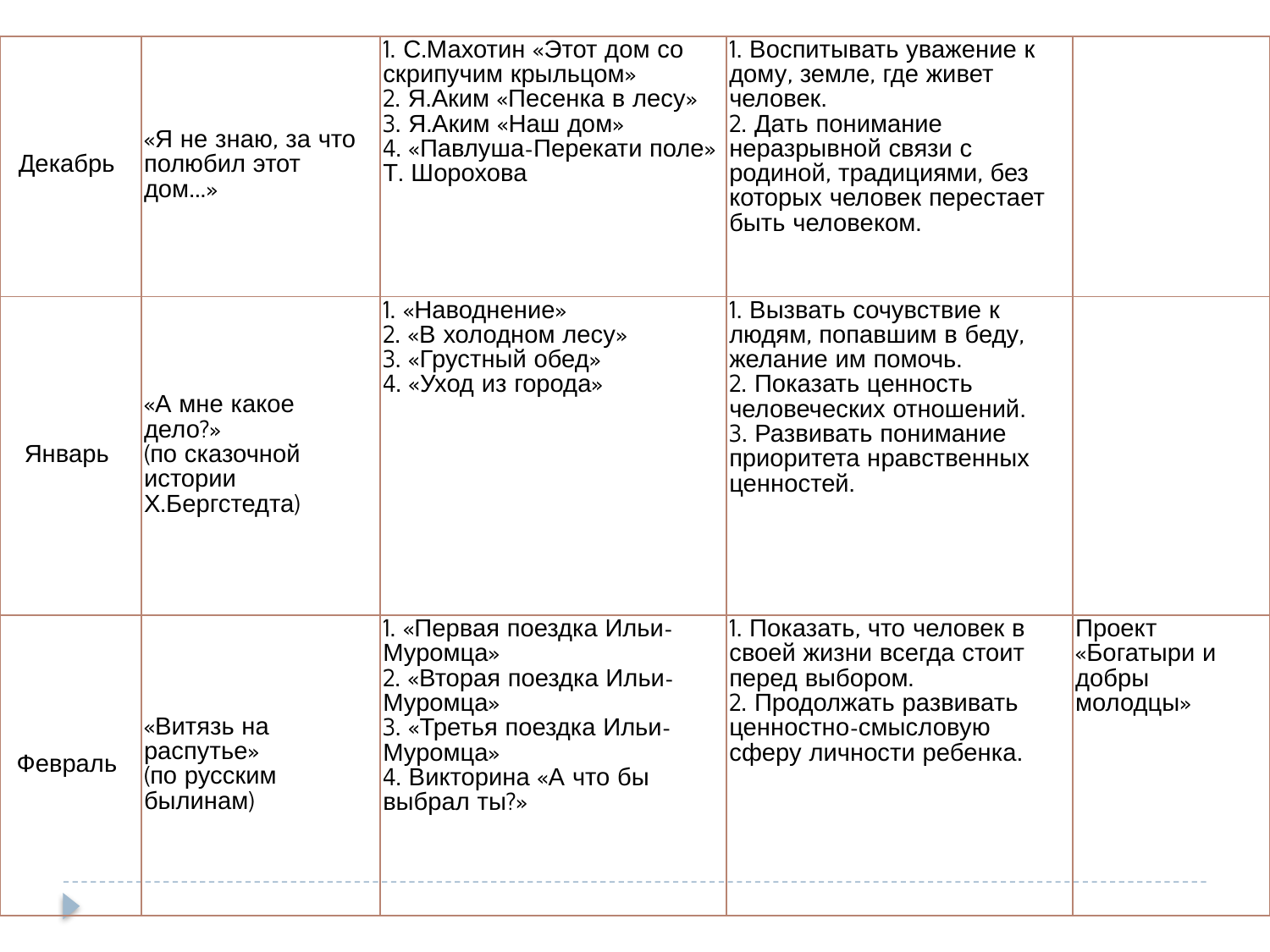

| Декабрь | «Я не знаю, за что полюбил этот дом...» | 1. С.Махотин «Этот дом со скрипучим крыльцом» 2. Я.Аким «Песенка в лесу» 3. Я.Аким «Наш дом» 4. «Павлуша-Перекати поле» Т. Шорохова | 1. Воспитывать уважение к дому, земле, где живет человек. 2. Дать понимание неразрывной связи с родиной, традициями, без которых человек перестает быть человеком. |  |
| --- | --- | --- | --- | --- |
| Январь | «А мне какое дело?» (по сказочной истории Х.Бергстедта) | 1. «Наводнение» 2. «В холодном лесу» 3. «Грустный обед» 4. «Уход из города» | 1. Вызвать сочувствие к людям, попавшим в беду, желание им помочь. 2. Показать ценность человеческих отношений. 3. Развивать понимание приоритета нравственных ценностей. |  |
| Февраль | «Витязь на распутье» (по русским былинам) | 1. «Первая поездка Ильи-Муромца» 2. «Вторая поездка Ильи-Муромца» 3. «Третья поездка Ильи-Муромца» 4. Викторина «А что бы выбрал ты?» | 1. Показать, что человек в своей жизни всегда стоит перед выбором. 2. Продолжать развивать ценностно-смысловую сферу личности ребенка. | Проект «Богатыри и добры молодцы» |